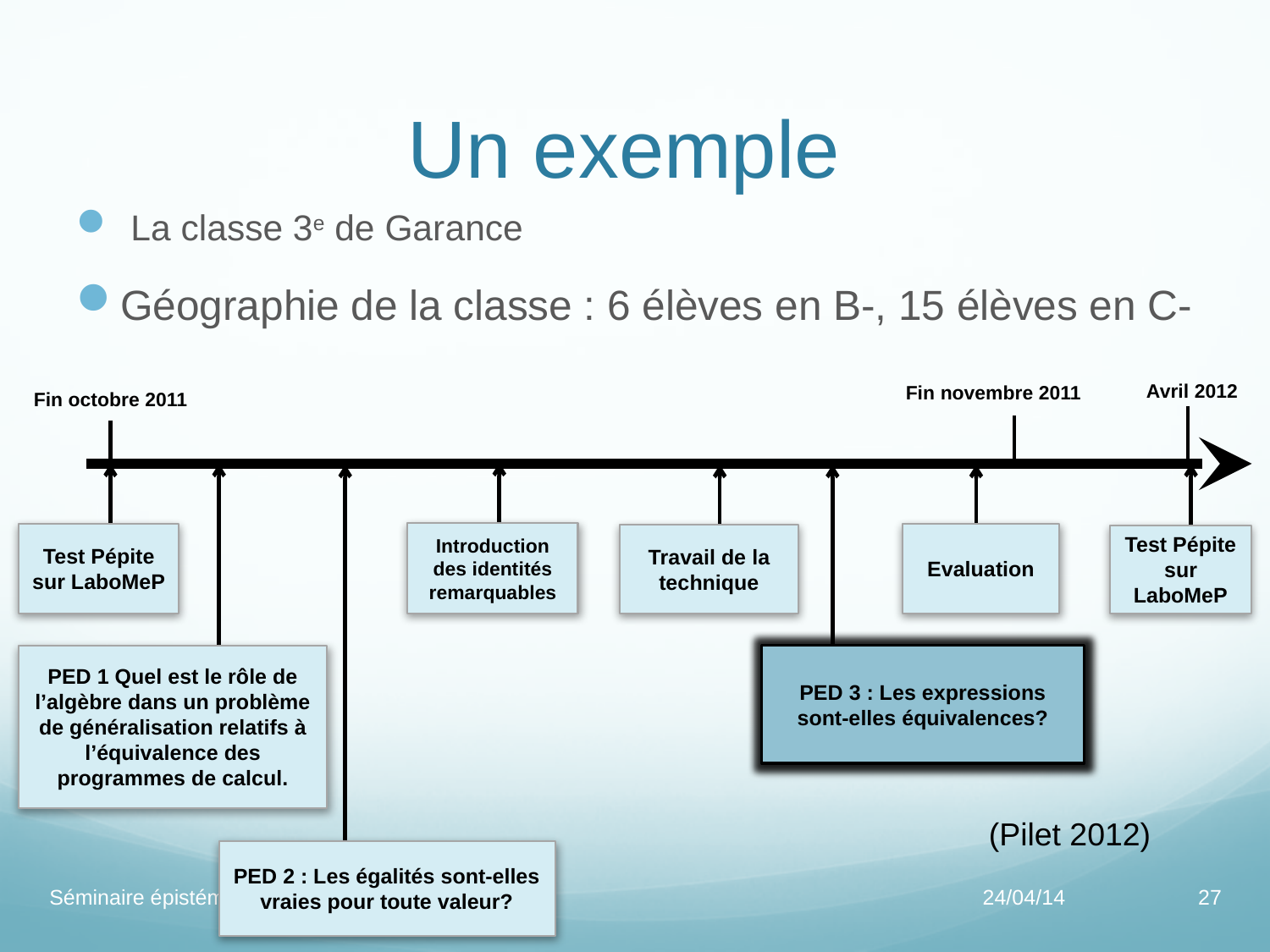

# Un exemple
 La classe 3e de Garance
Géographie de la classe : 6 élèves en B-, 15 élèves en C-

Avril 2012
Fin novembre 2011
Fin octobre 2011
Introduction des identités remarquables
Test Pépite sur LaboMeP
Evaluation
Travail de la technique
Test Pépite sur LaboMeP
PED 1 Quel est le rôle de l’algèbre dans un problème de généralisation relatifs à l’équivalence des programmes de calcul.
PED 3 : Les expressions sont-elles équivalences?
(Pilet 2012)
PED 2 : Les égalités sont-elles vraies pour toute valeur?
Séminaire épistémologie
24/04/14
27